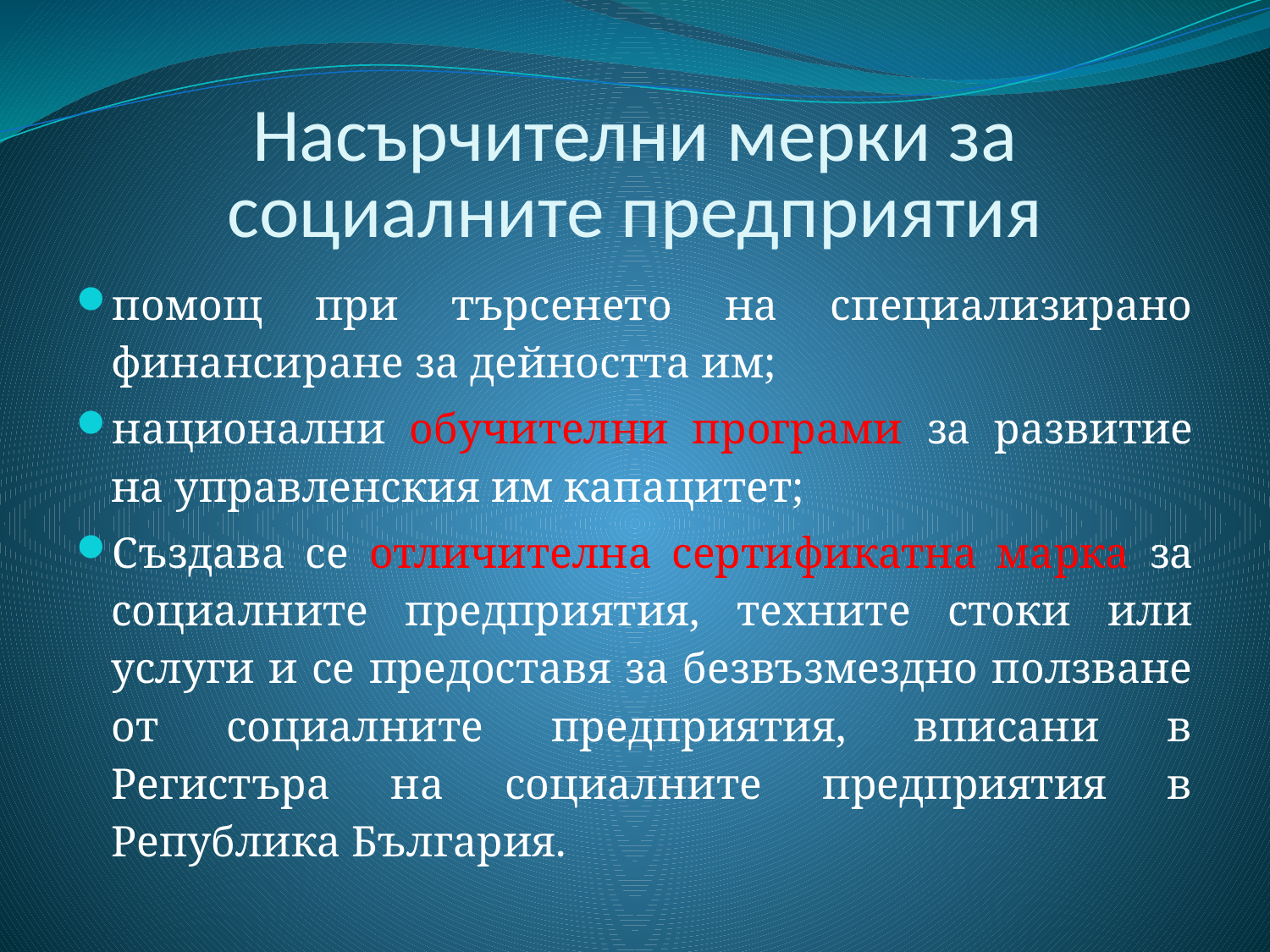

# Насърчителни мерки за социалните предприятия
помощ при търсенето на специализирано финансиране за дейността им;
национални обучителни програми за развитие на управленския им капацитет;
Създава се отличителна сертификатна марка за социалните предприятия, техните стоки или услуги и се предоставя за безвъзмездно ползване от социалните предприятия, вписани в Регистъра на социалните предприятия в Република България.